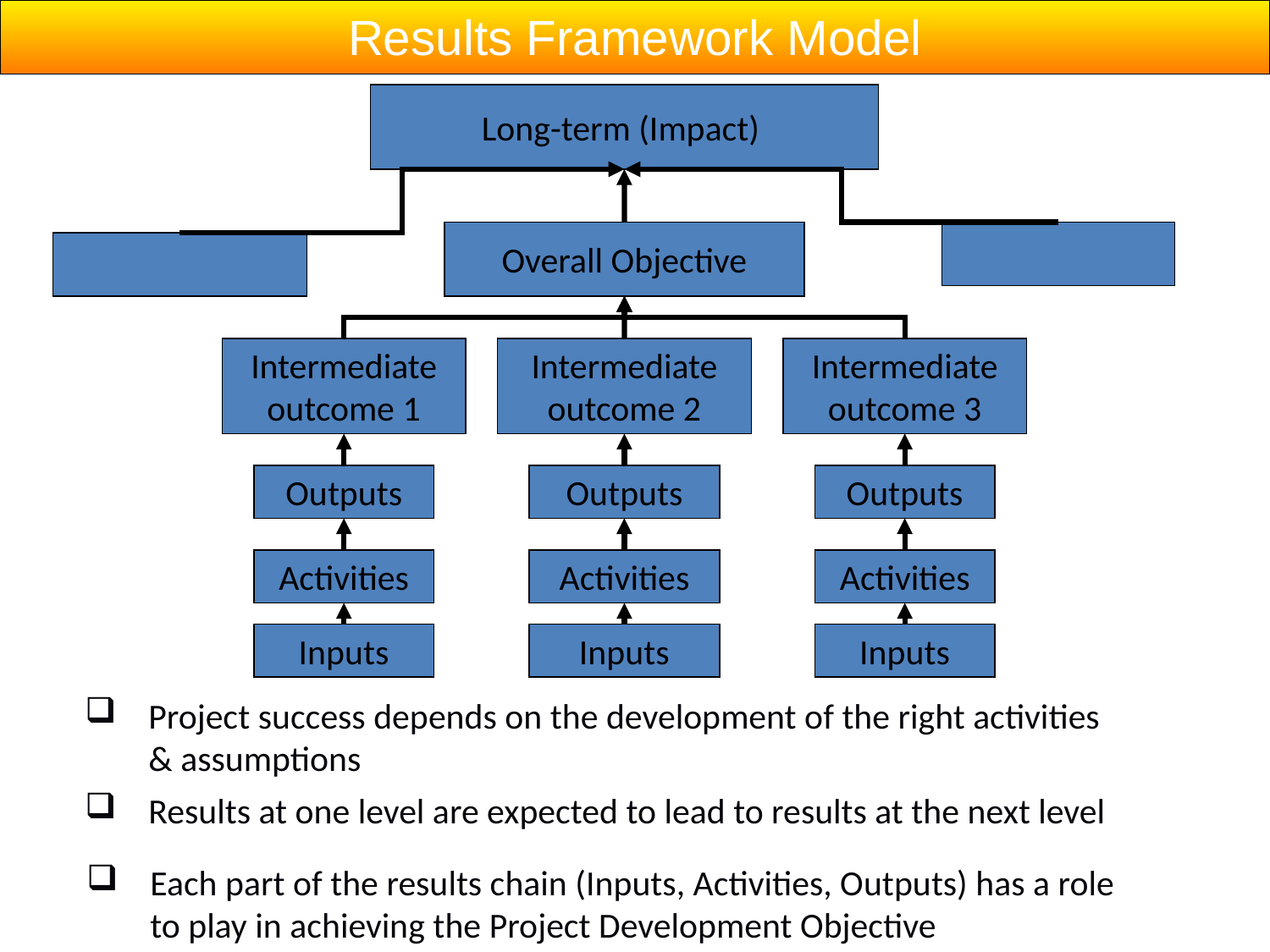

Results Framework Model
Long-term (Impact)
Overall Objective

Intermediate outcome 1
Intermediate outcome 2
Intermediate outcome 3
Outputs
Outputs
Outputs
Activities
Activities
Activities
Inputs
Inputs
Inputs
Project success depends on the development of the right activities & assumptions
Results at one level are expected to lead to results at the next level
Each part of the results chain (Inputs, Activities, Outputs) has a role to play in achieving the Project Development Objective